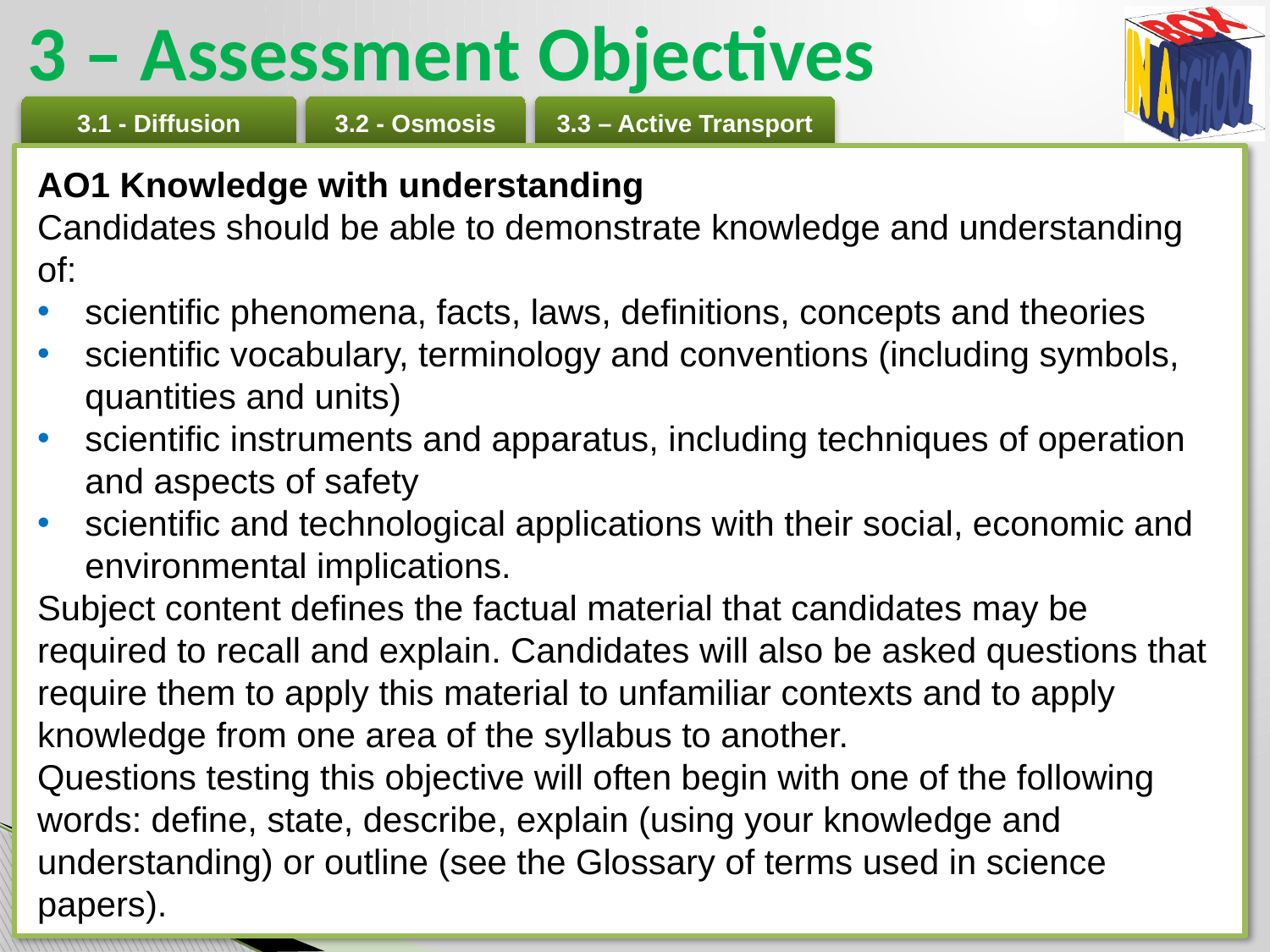

# 3 – Assessment Objectives
AO1 Knowledge with understanding
Candidates should be able to demonstrate knowledge and understanding of:
scientific phenomena, facts, laws, definitions, concepts and theories
scientific vocabulary, terminology and conventions (including symbols, quantities and units)
scientific instruments and apparatus, including techniques of operation and aspects of safety
scientific and technological applications with their social, economic and environmental implications.
Subject content defines the factual material that candidates may be required to recall and explain. Candidates will also be asked questions that require them to apply this material to unfamiliar contexts and to apply knowledge from one area of the syllabus to another.
Questions testing this objective will often begin with one of the following words: define, state, describe, explain (using your knowledge and understanding) or outline (see the Glossary of terms used in science papers).